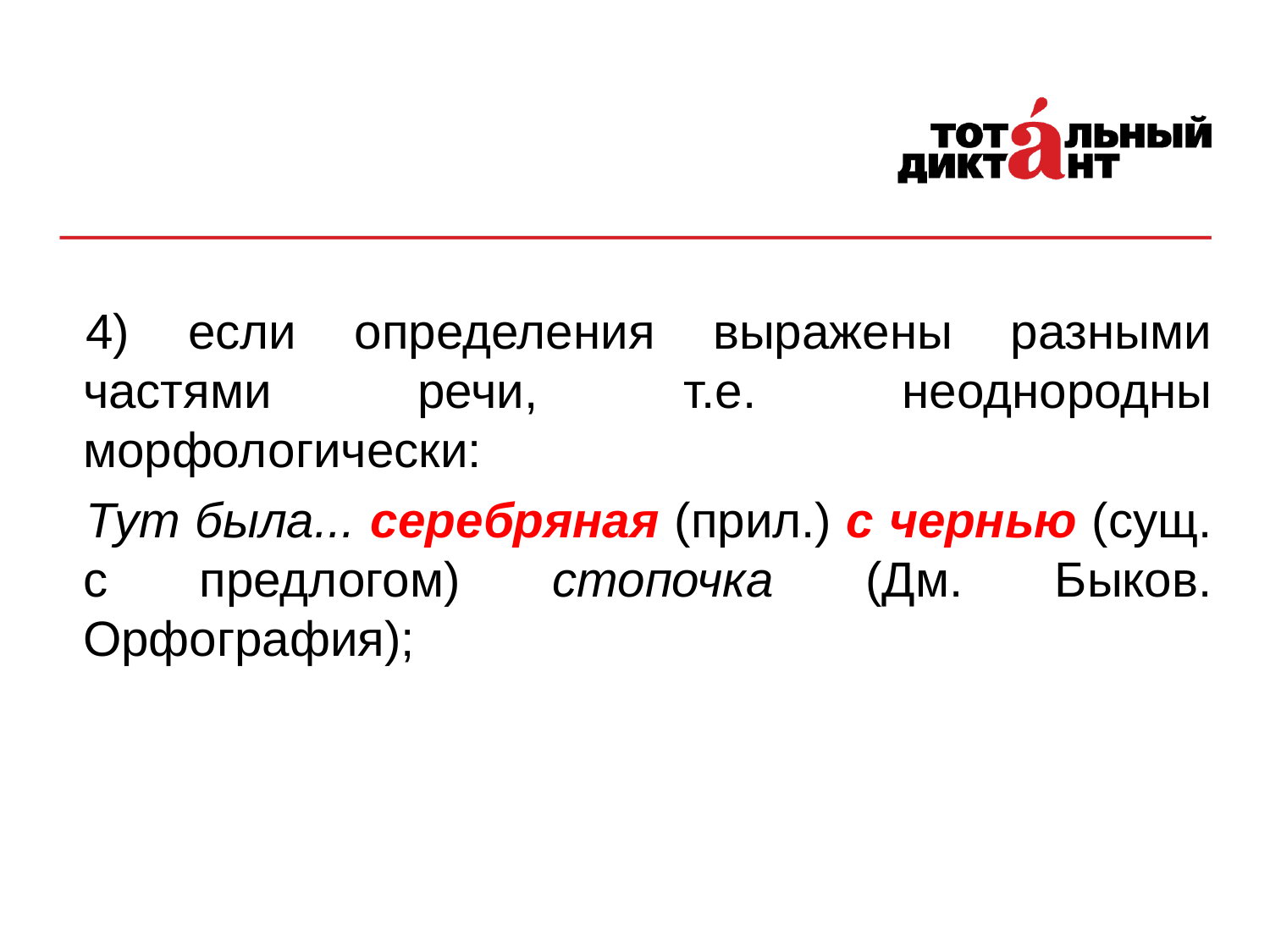

4) если определения выражены разными частями речи, т.е. неоднородны морфологически:
Тут была... серебряная (прил.) с чернью (сущ. с предлогом) стопочка (Дм. Быков. Орфография);